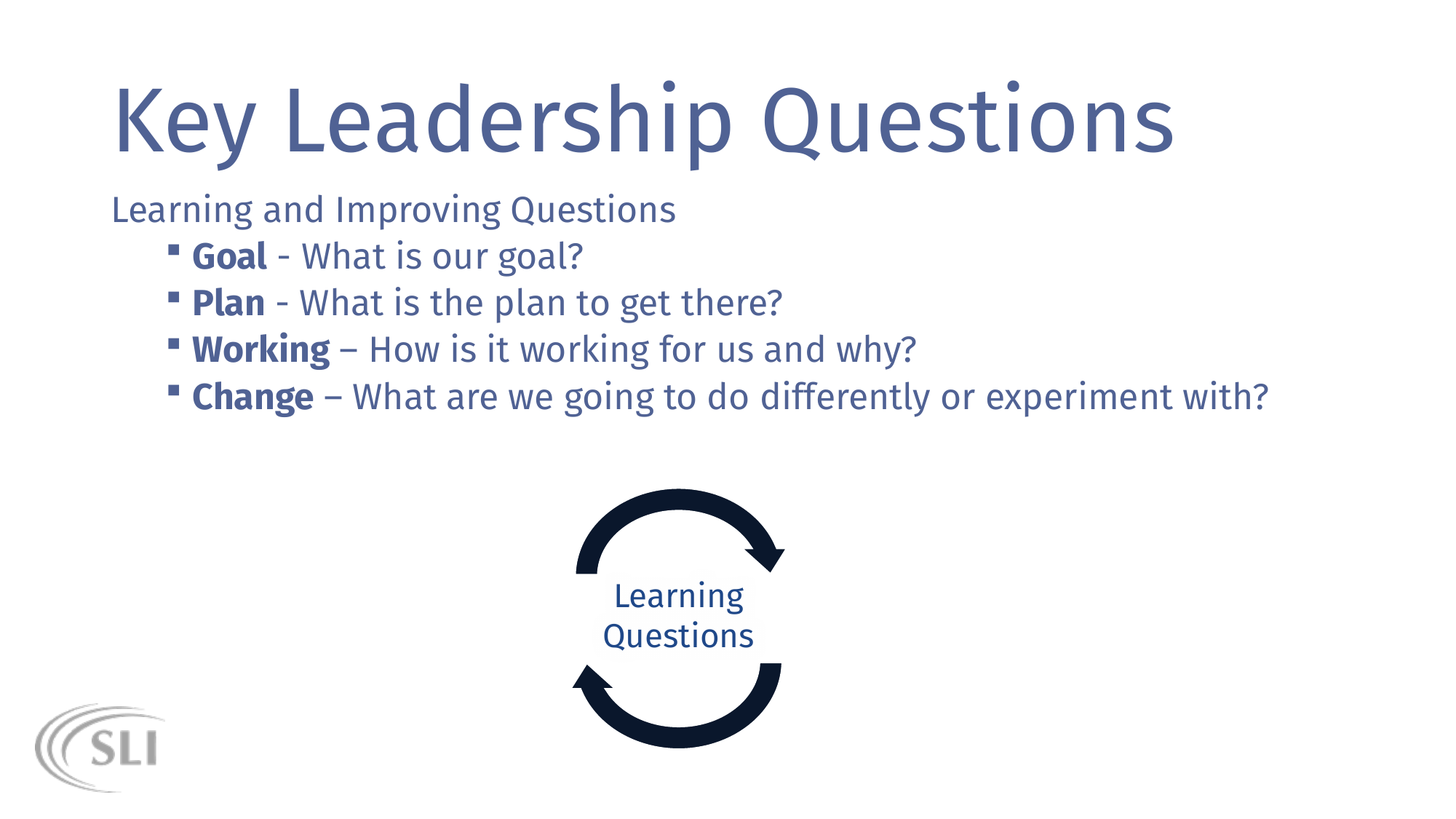

# Key Leadership Questions
Learning and Improving Questions
Goal - What is our goal?
Plan - What is the plan to get there?
Working – How is it working for us and why?
Change – What are we going to do differently or experiment with?

Learning
Questions